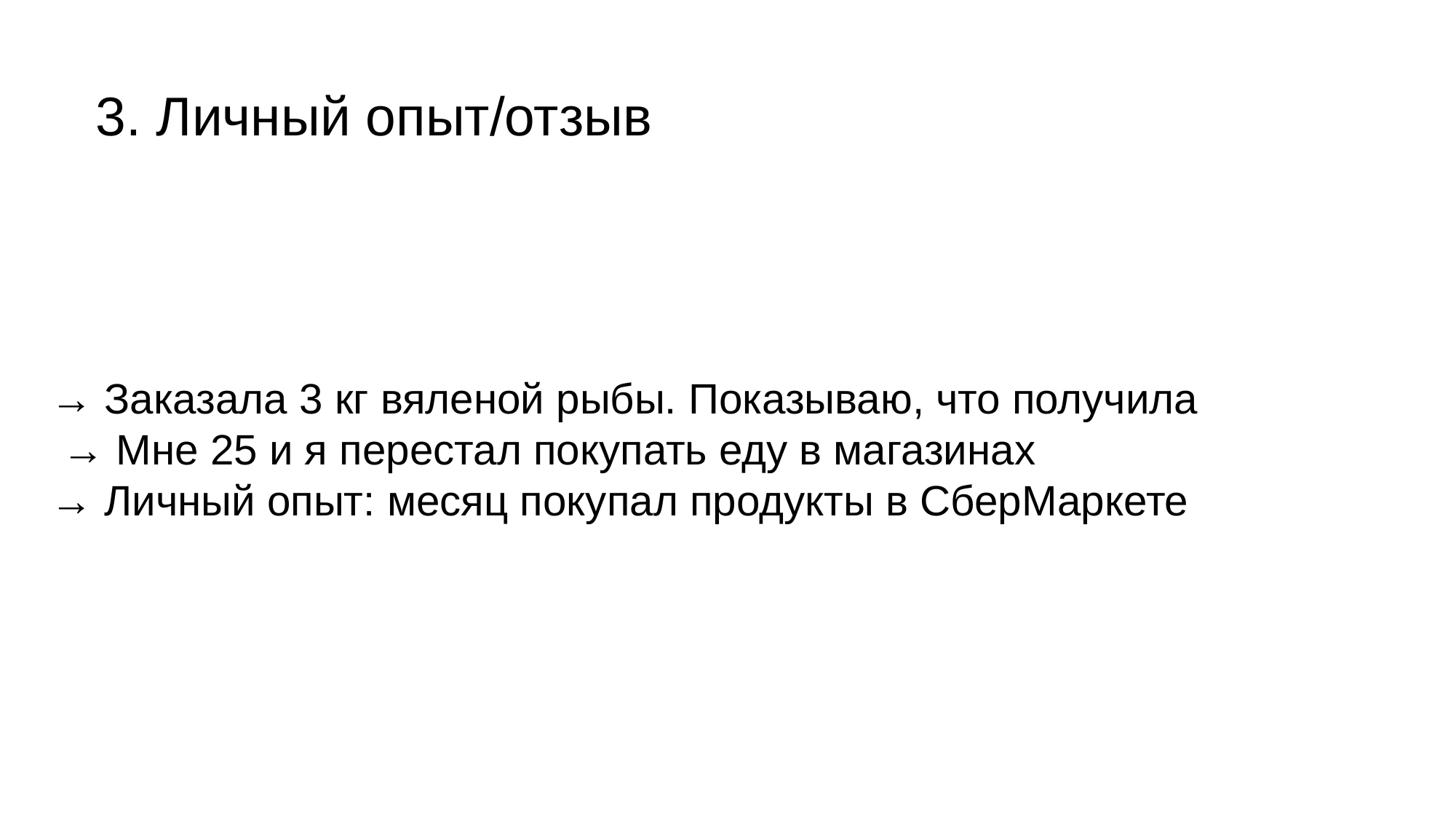

# 3. Личный опыт/отзыв
→ Заказала 3 кг вяленой рыбы. Показываю, что получила
 → Мне 25 и я перестал покупать еду в магазинах
→ Личный опыт: месяц покупал продукты в СберМаркете